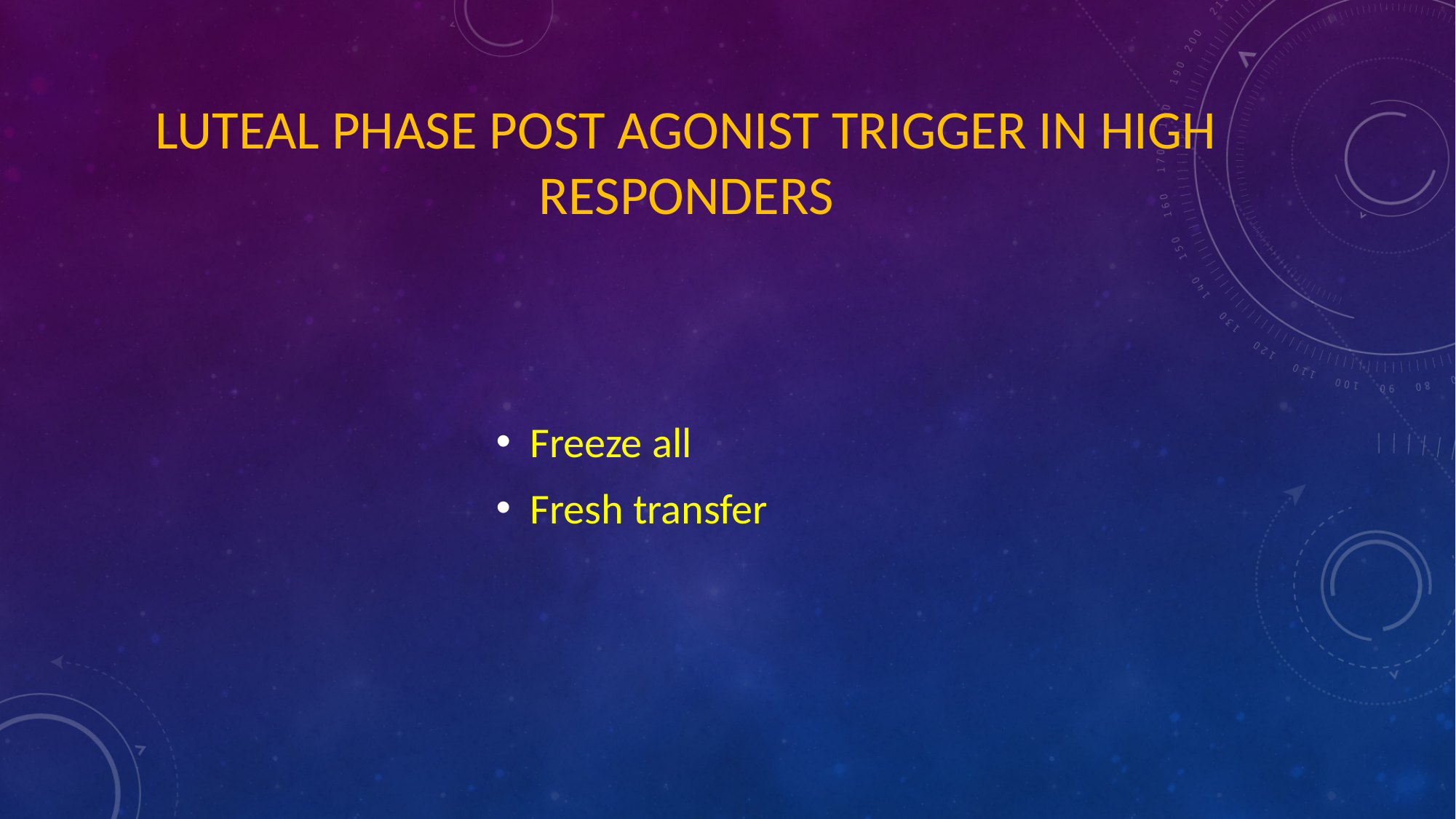

# Luteal phase post agonist trigger in high responders
Freeze all
Fresh transfer